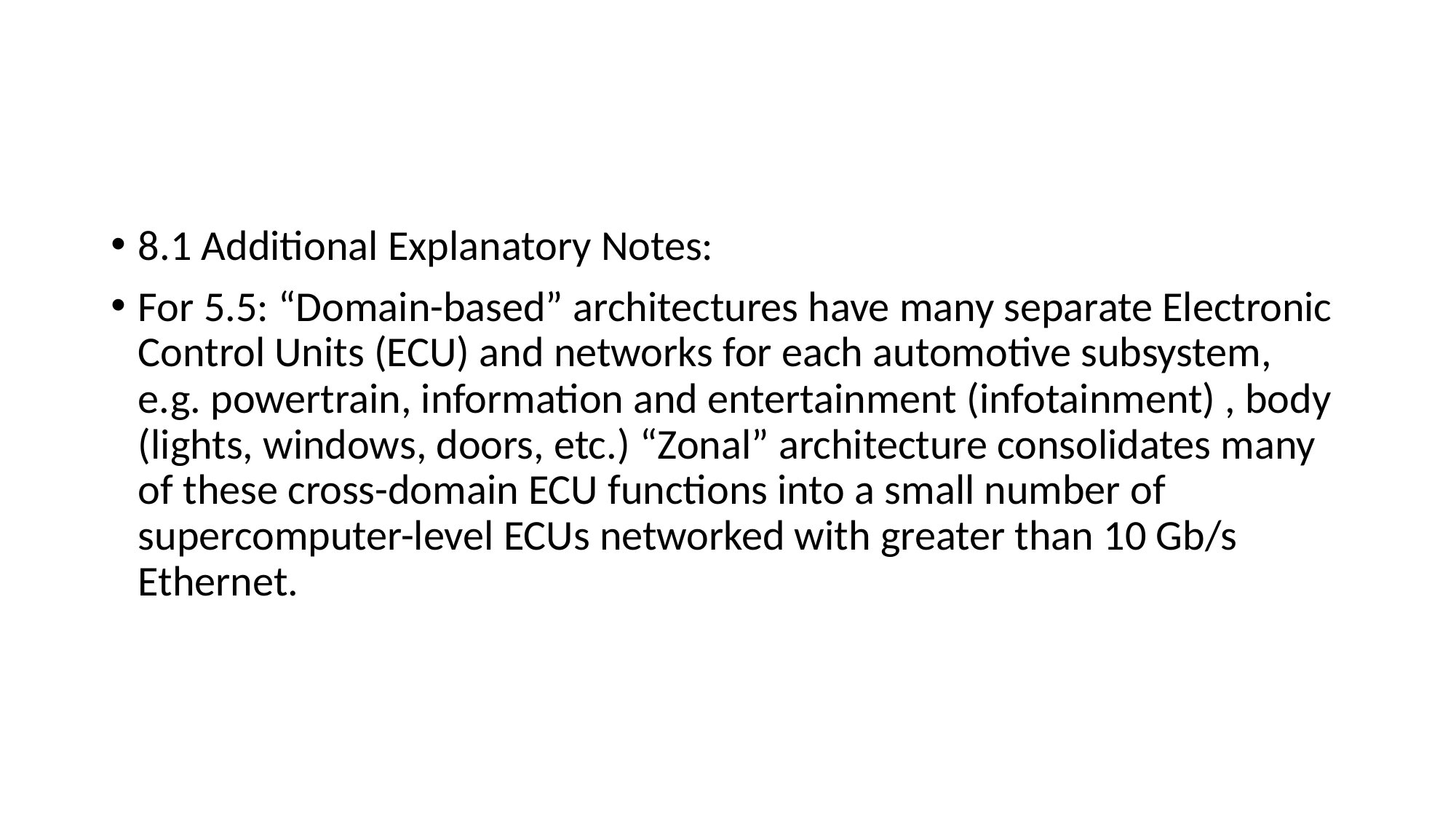

8.1 Additional Explanatory Notes:
For 5.5: “Domain-based” architectures have many separate Electronic Control Units (ECU) and networks for each automotive subsystem, e.g. powertrain, information and entertainment (infotainment) , body (lights, windows, doors, etc.) “Zonal” architecture consolidates many of these cross-domain ECU functions into a small number of supercomputer-level ECUs networked with greater than 10 Gb/s Ethernet.